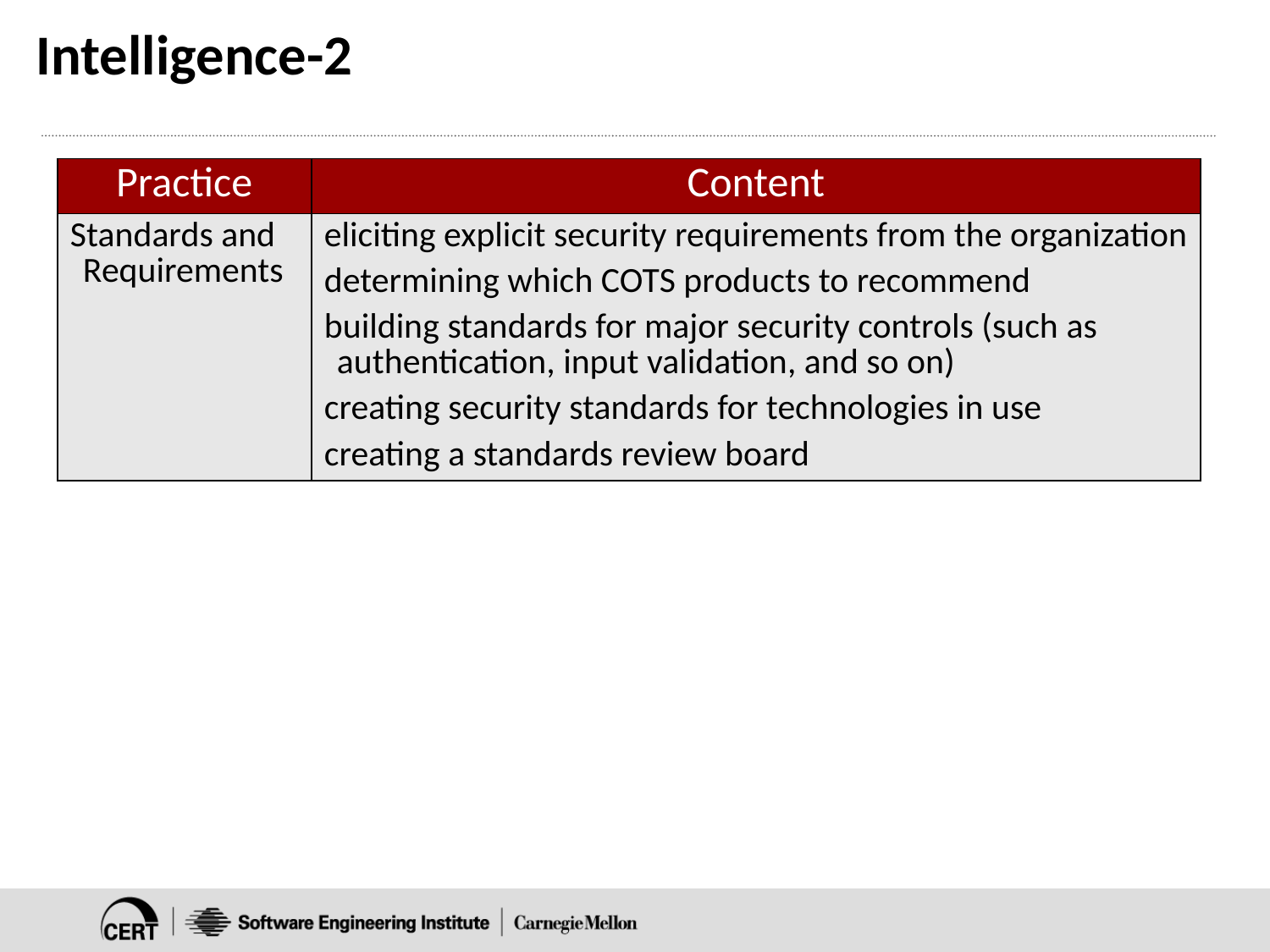

# Intelligence-2
| Practice | Content |
| --- | --- |
| Standards and Requirements | eliciting explicit security requirements from the organization determining which COTS products to recommend building standards for major security controls (such as authentication, input validation, and so on) creating security standards for technologies in use creating a standards review board |